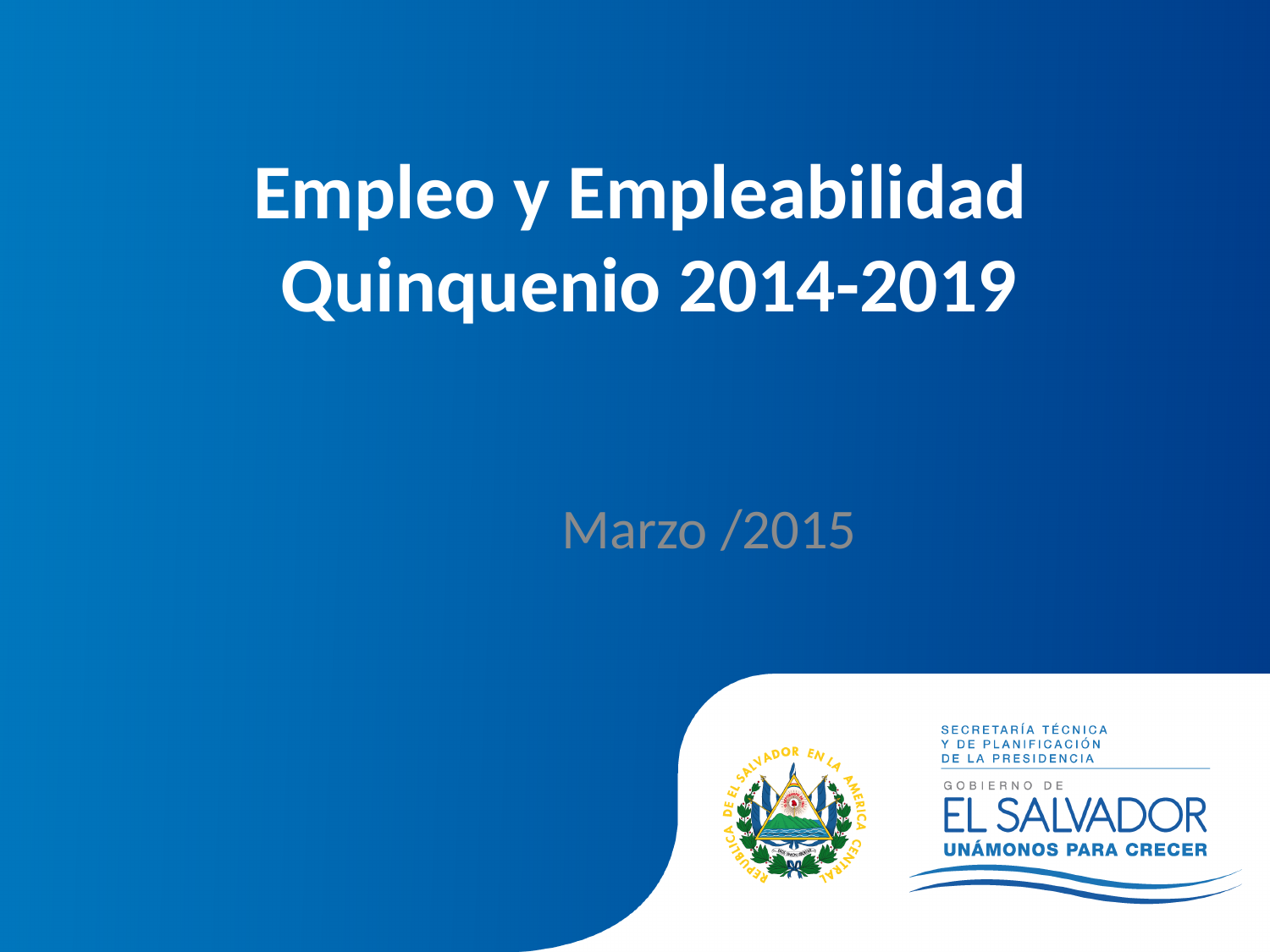

# Empleo y Empleabilidad Quinquenio 2014-2019
Marzo /2015